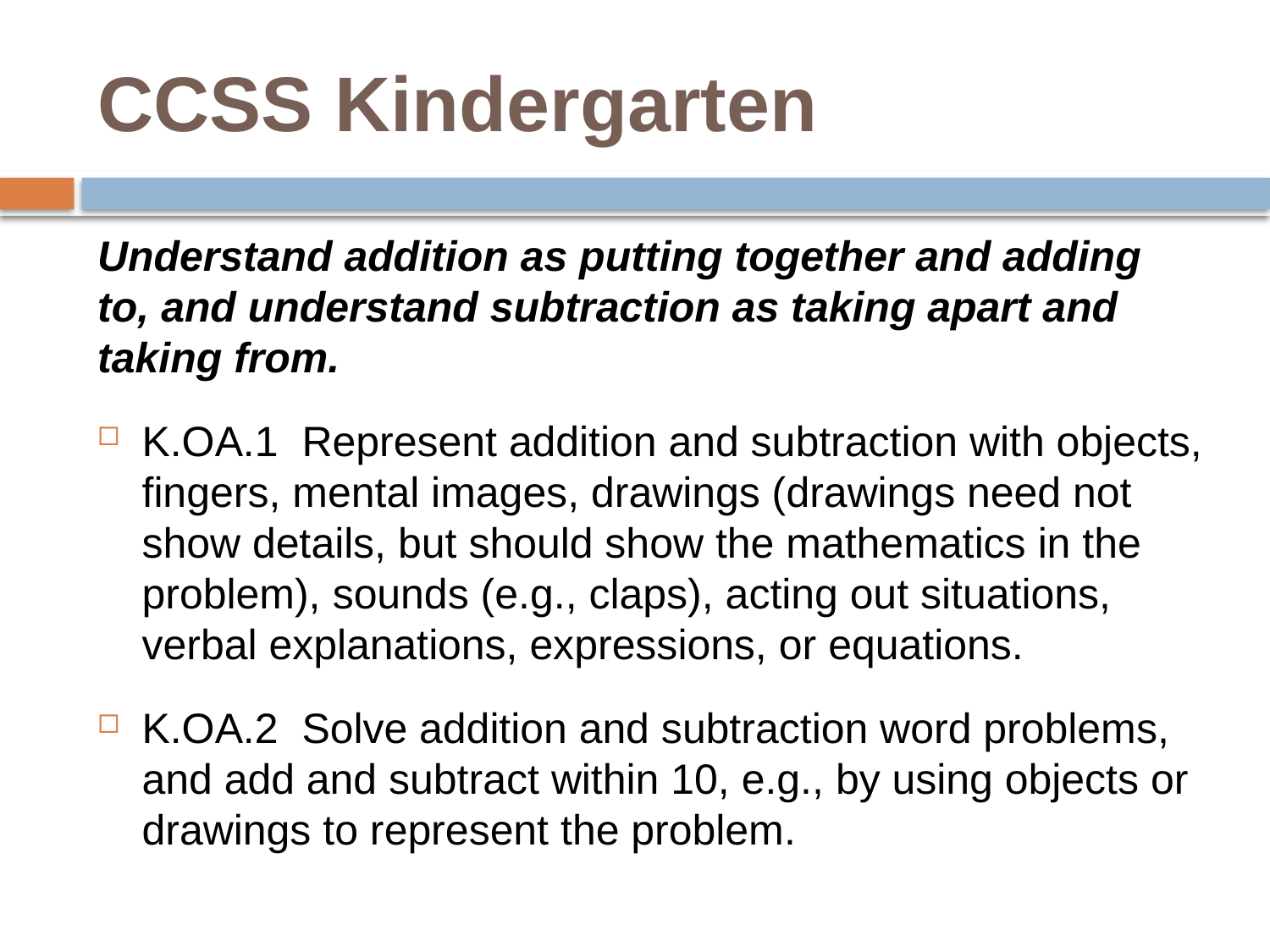

# CCSS Kindergarten
Understand addition as putting together and adding to, and understand subtraction as taking apart and taking from.
K.OA.1  Represent addition and subtraction with objects, fingers, mental images, drawings (drawings need not show details, but should show the mathematics in the problem), sounds (e.g., claps), acting out situations, verbal explanations, expressions, or equations.
K.OA.2  Solve addition and subtraction word problems, and add and subtract within 10, e.g., by using objects or drawings to represent the problem.